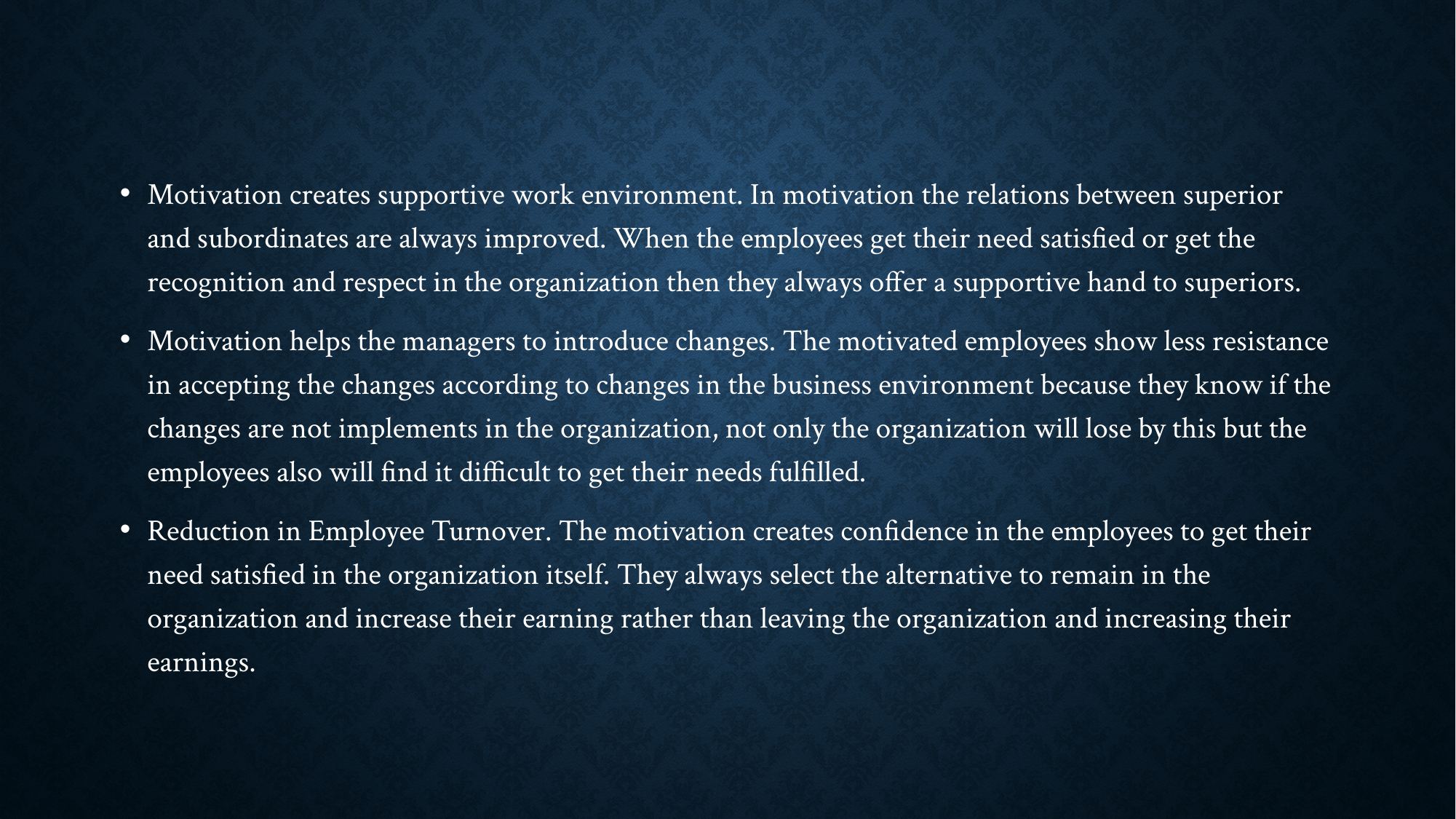

Motivation creates supportive work environment. In motivation the relations between superior and subordinates are always improved. When the employees get their need satisfied or get the recognition and respect in the organization then they always offer a supportive hand to superiors.
Motivation helps the managers to introduce changes. The motivated employees show less resistance in accepting the changes according to changes in the business environment because they know if the changes are not implements in the organization, not only the organization will lose by this but the employees also will find it difficult to get their needs fulfilled.
Reduction in Employee Turnover. The motivation creates confidence in the employees to get their need satisfied in the organization itself. They always select the alternative to remain in the organization and increase their earning rather than leaving the organization and increasing their earnings.